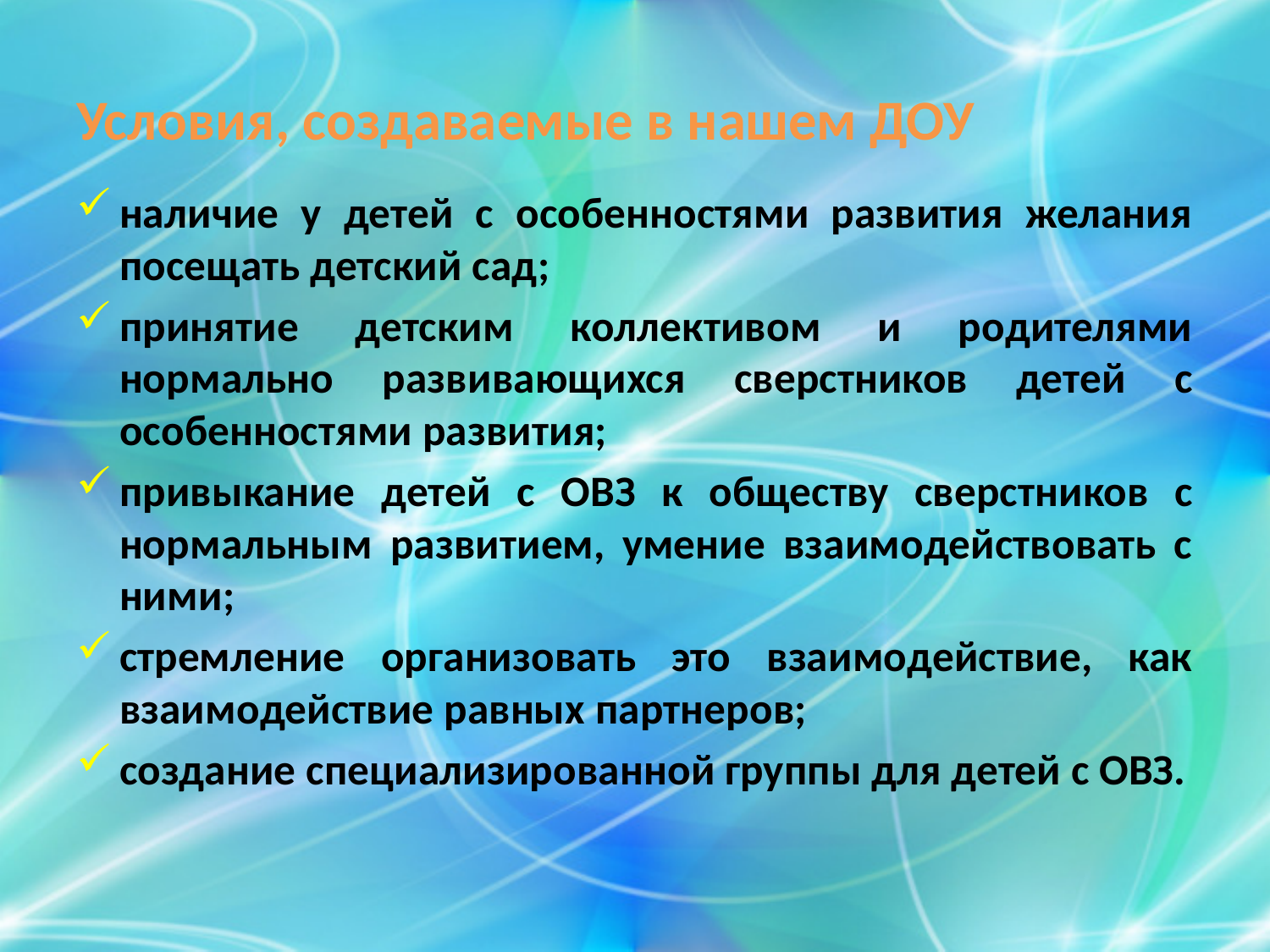

# Условия, создаваемые в нашем ДОУ
наличие у детей с особенностями развития желания посещать детский сад;
принятие детским коллективом и родителями нормально развивающихся сверстников детей с особенностями развития;
привыкание детей с ОВЗ к обществу сверстников с нормальным развитием, умение взаимодействовать с ними;
стремление организовать это взаимодействие, как взаимодействие равных партнеров;
создание специализированной группы для детей с ОВЗ.